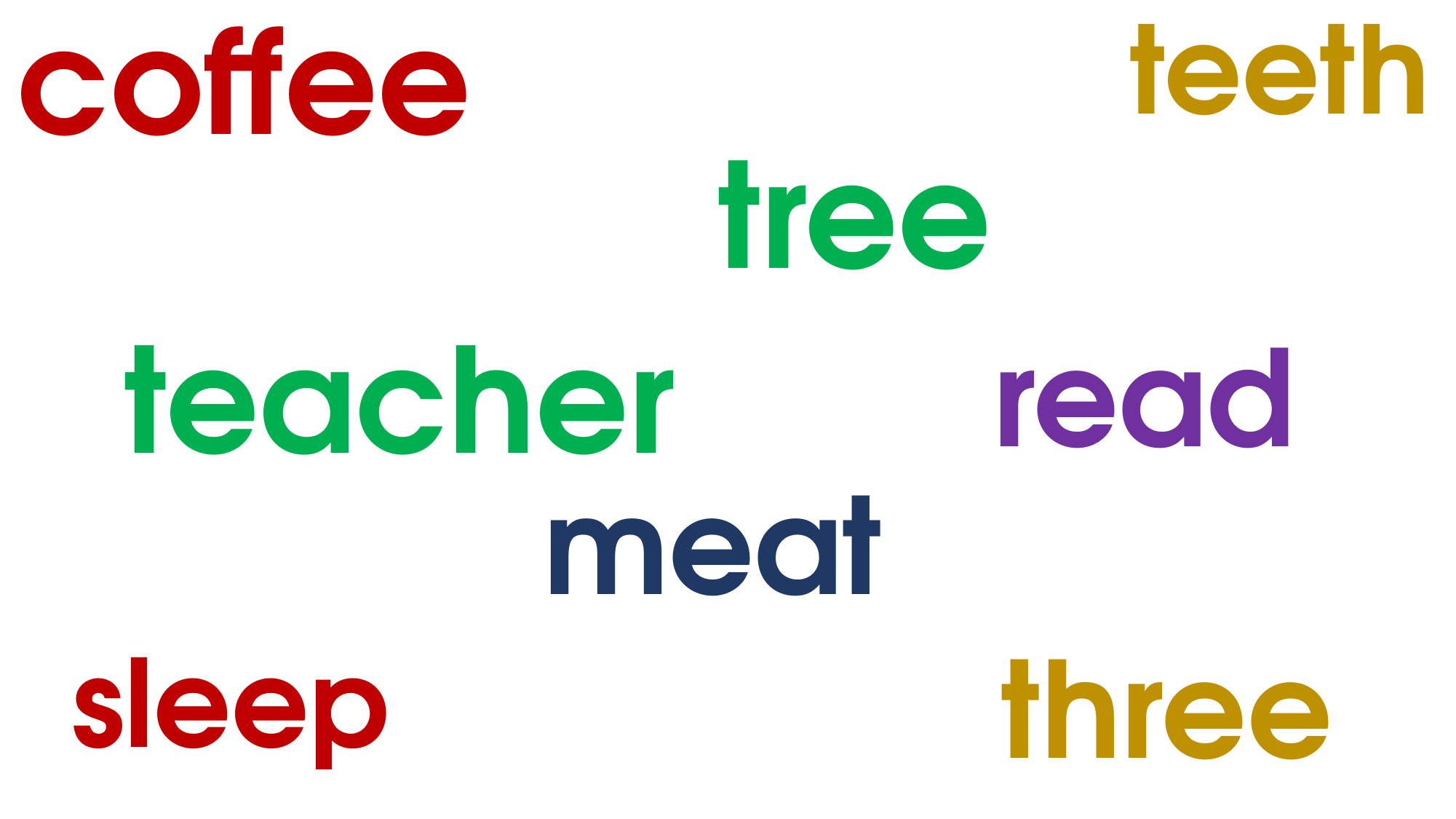

coffee
teeth
tree
teacher
read
meat
three
sleep